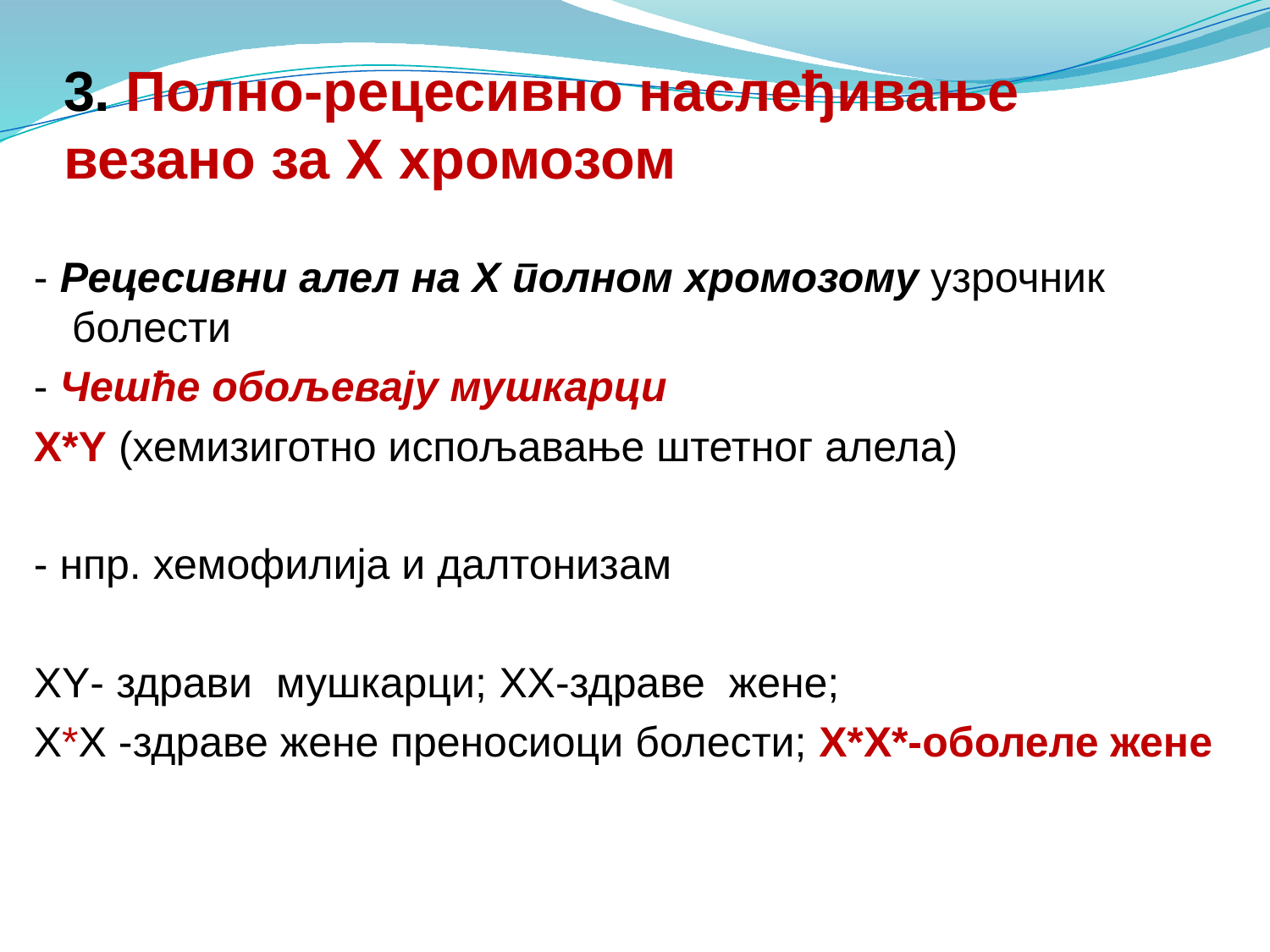

# 3. Полно-рецесивно наслеђивање везано за X хромозом
- Рецесивни алел на X полном хромозому узрочник болести
- Чешће обољевају мушкарци
X*Y (хемизиготно испољавање штетног алела)

- нпр. хемофилија и далтонизам

XY- здрави  мушкарци; XX-здраве  жене;
X*X -здраве жене преносиоци болести; X*X*-оболеле жене